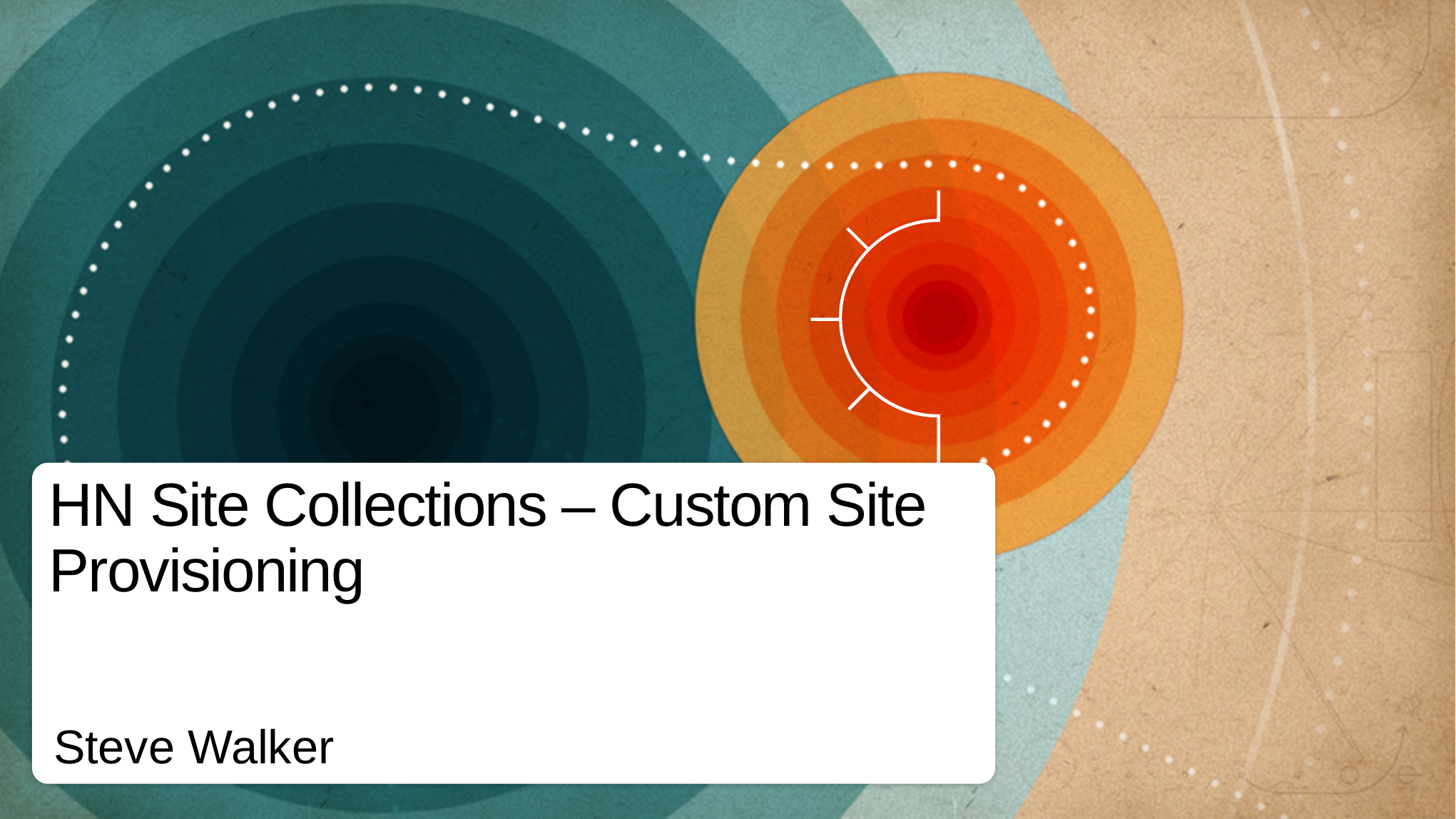

# HN Site Collections – Custom Site Provisioning
Steve Walker